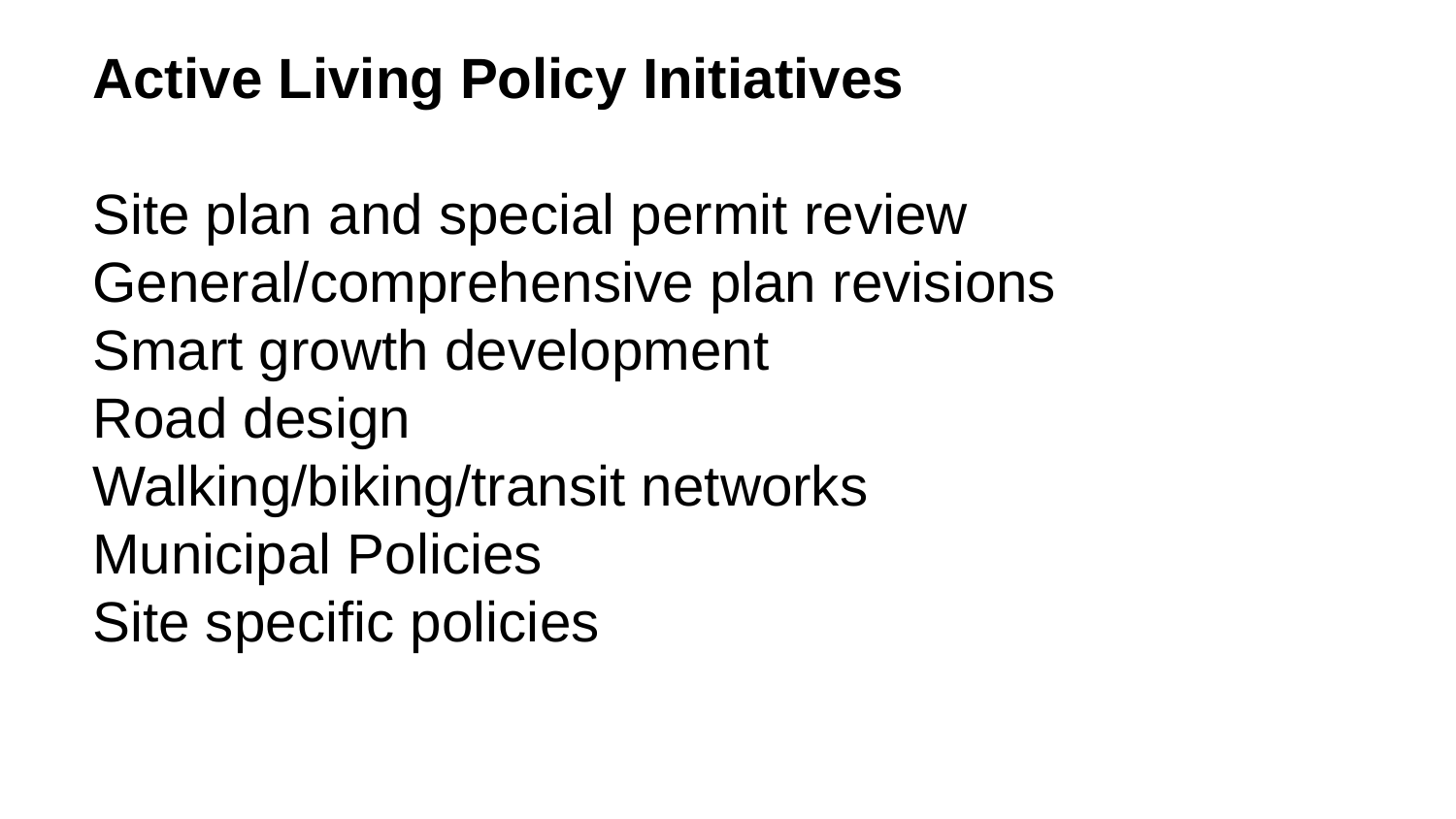

# Active Living Policy Initiatives

Site plan and special permit review
General/comprehensive plan revisions
Smart growth development
Road design
Walking/biking/transit networks
Municipal Policies
Site specific policies